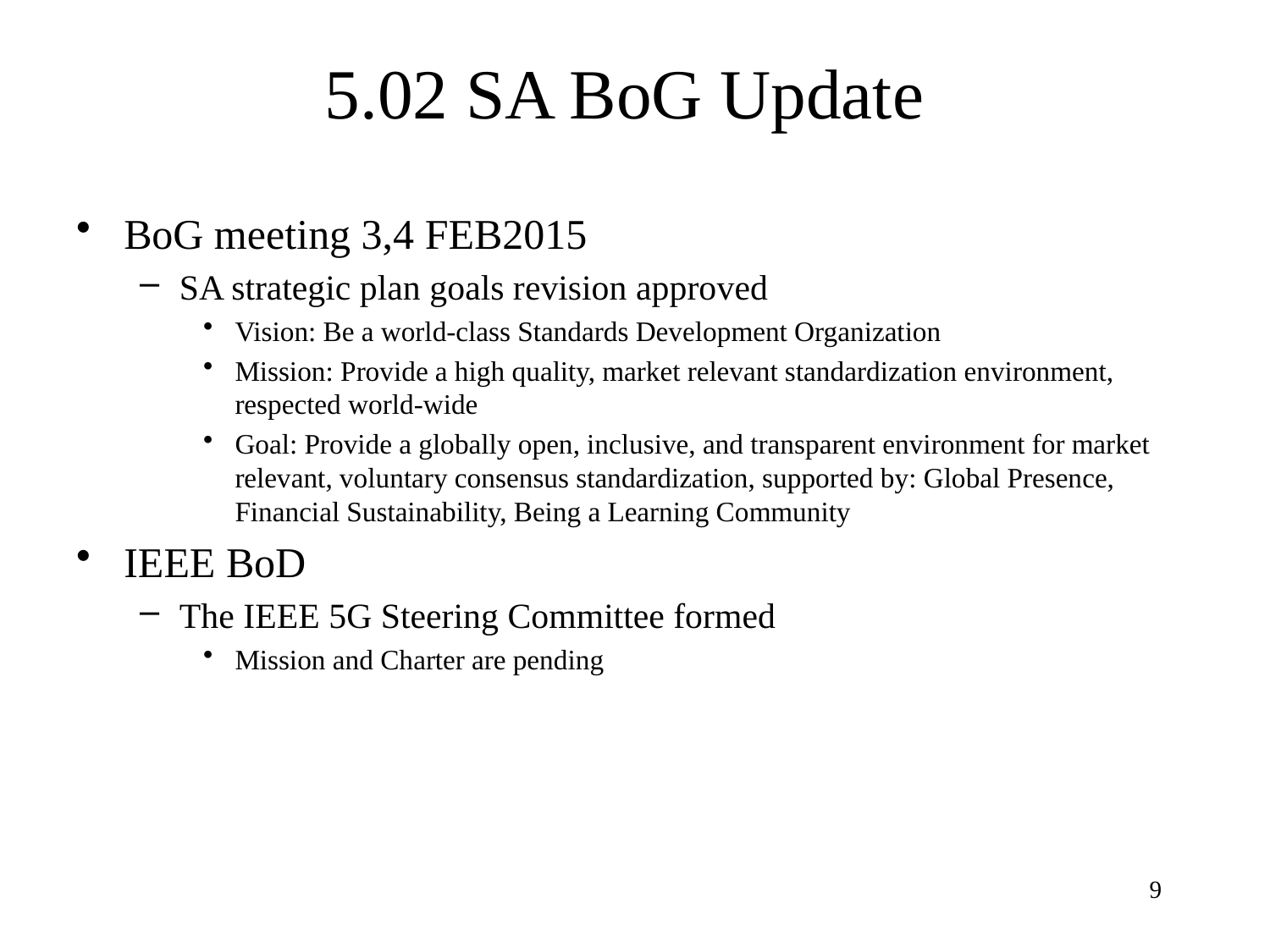

5.02 SA BoG Update
BoG meeting 3,4 FEB2015
SA strategic plan goals revision approved
Vision: Be a world-class Standards Development Organization
Mission: Provide a high quality, market relevant standardization environment, respected world-wide
Goal: Provide a globally open, inclusive, and transparent environment for market relevant, voluntary consensus standardization, supported by: Global Presence, Financial Sustainability, Being a Learning Community
IEEE BoD
The IEEE 5G Steering Committee formed
Mission and Charter are pending

9